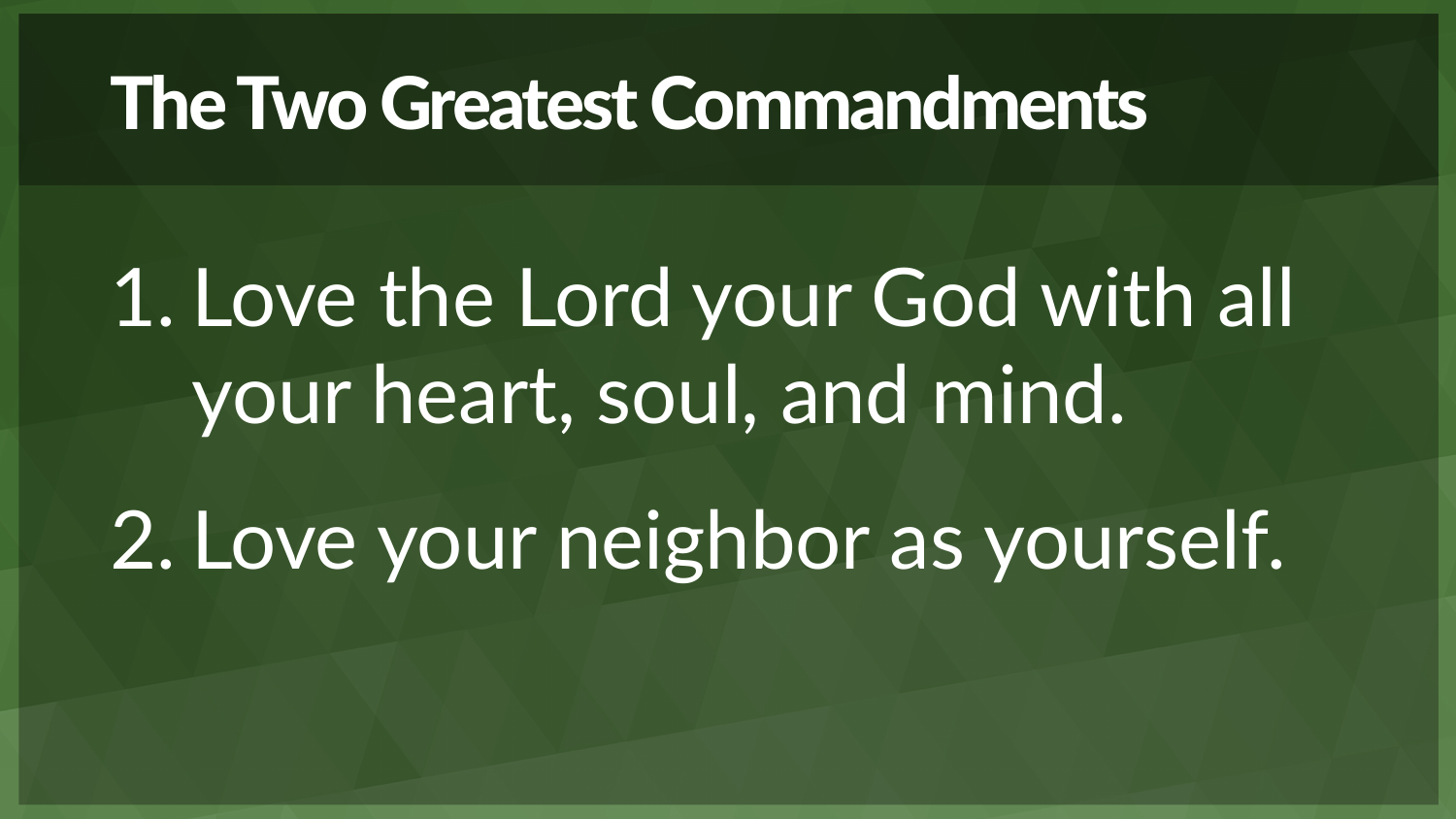

# The Two Greatest Commandments
Love the Lord your God with all your heart, soul, and mind.
Love your neighbor as yourself.